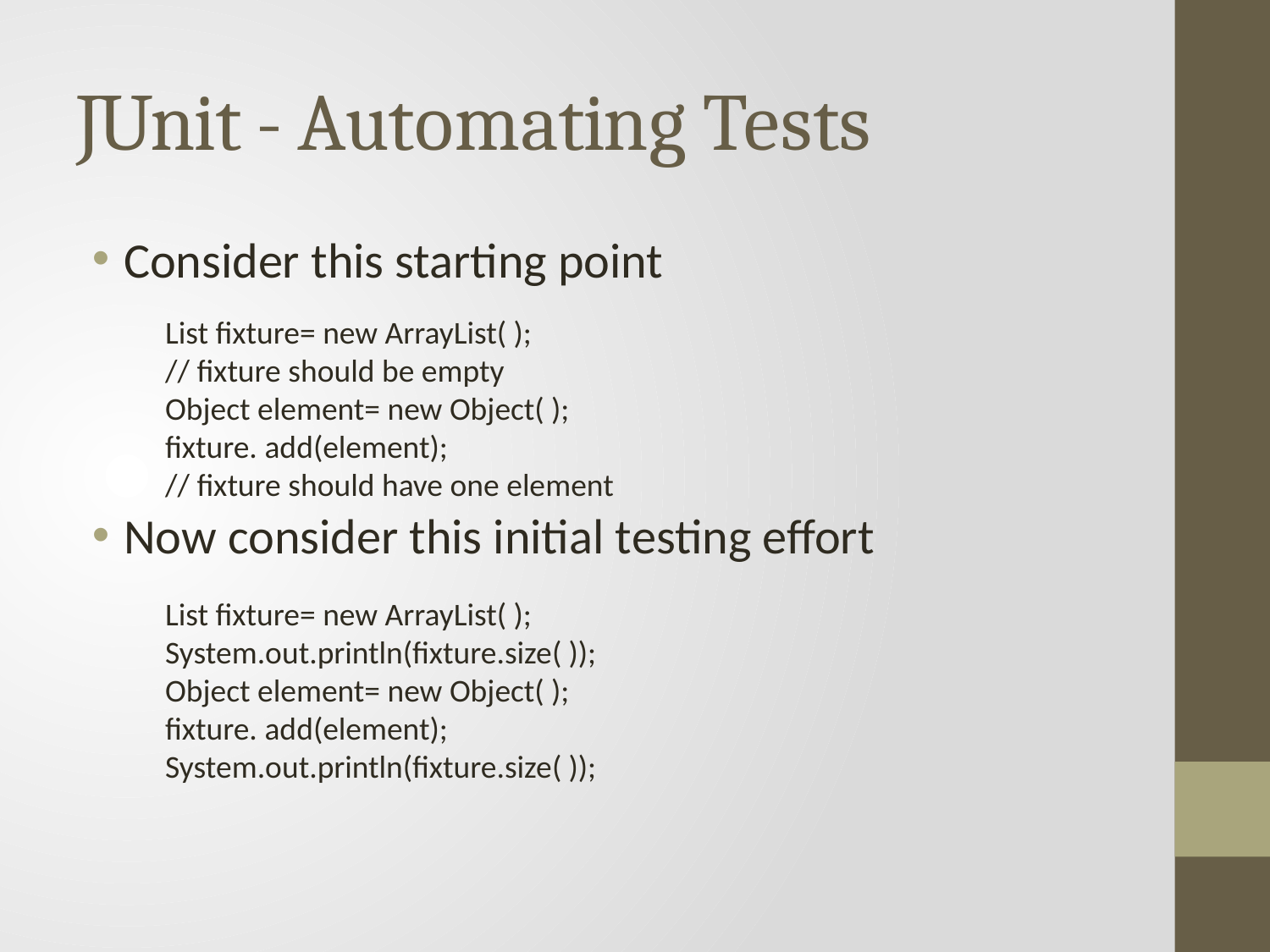

# JUnit - Automating Tests
Consider this starting point

Now consider this initial testing effort
List fixture= new ArrayList( );
// fixture should be empty
Object element= new Object( );
fixture. add(element);
// fixture should have one element
List fixture= new ArrayList( );
System.out.println(fixture.size( ));
Object element= new Object( );
fixture. add(element);
System.out.println(fixture.size( ));